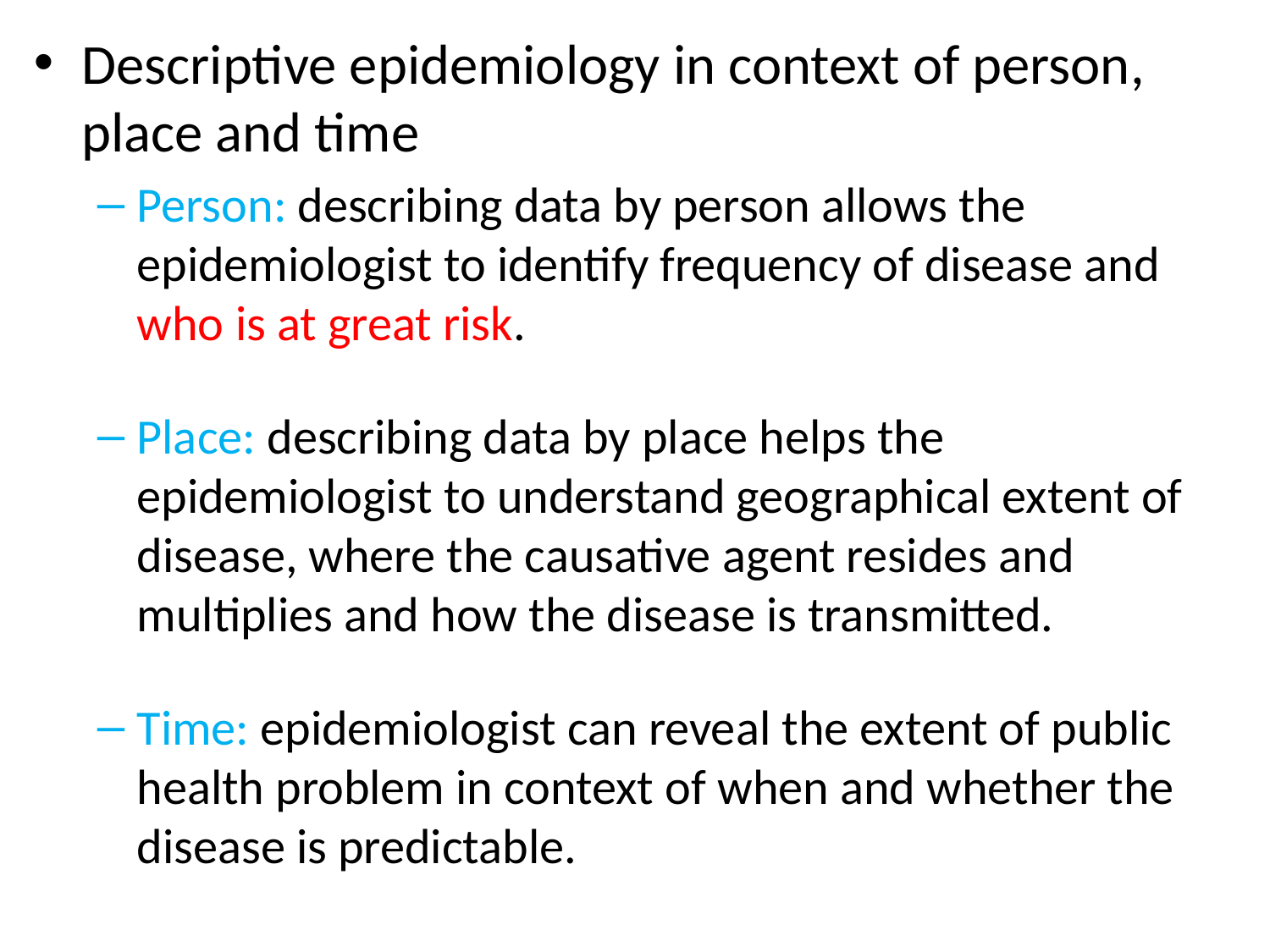

Descriptive epidemiology in context of person, place and time
Person: describing data by person allows the epidemiologist to identify frequency of disease and who is at great risk.

Place: describing data by place helps the epidemiologist to understand geographical extent of disease, where the causative agent resides and multiplies and how the disease is transmitted.

Time: epidemiologist can reveal the extent of public health problem in context of when and whether the disease is predictable.